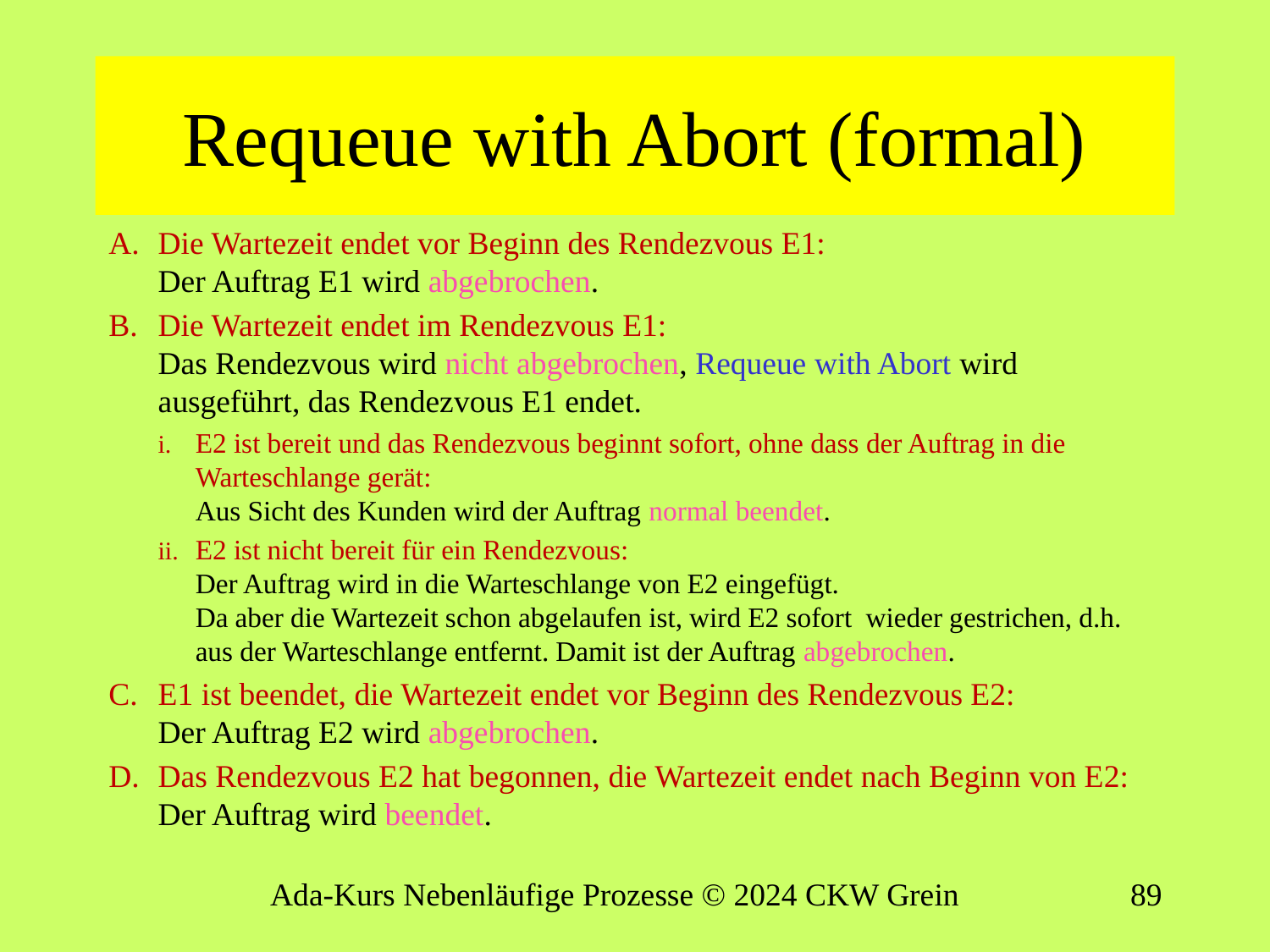

# Requeue with Abort (formal)
Die Wartezeit endet vor Beginn des Rendezvous E1:
Der Auftrag E1 wird abgebrochen.
Die Wartezeit endet im Rendezvous E1:
Das Rendezvous wird nicht abgebrochen, Requeue with Abort wird ausgeführt, das Rendezvous E1 endet.
E2 ist bereit und das Rendezvous beginnt sofort, ohne dass der Auftrag in die Warteschlange gerät:
Aus Sicht des Kunden wird der Auftrag normal beendet.
E2 ist nicht bereit für ein Rendezvous:
Der Auftrag wird in die Warteschlange von E2 eingefügt.
Da aber die Wartezeit schon abgelaufen ist, wird E2 sofort  wieder gestrichen, d.h. aus der Warteschlange entfernt. Damit ist der Auftrag abgebrochen.
E1 ist beendet, die Wartezeit endet vor Beginn des Rendezvous E2:
Der Auftrag E2 wird abgebrochen.
Das Rendezvous E2 hat begonnen, die Wartezeit endet nach Beginn von E2:
Der Auftrag wird beendet.
Ada-Kurs Nebenläufige Prozesse © 2024 CKW Grein
89